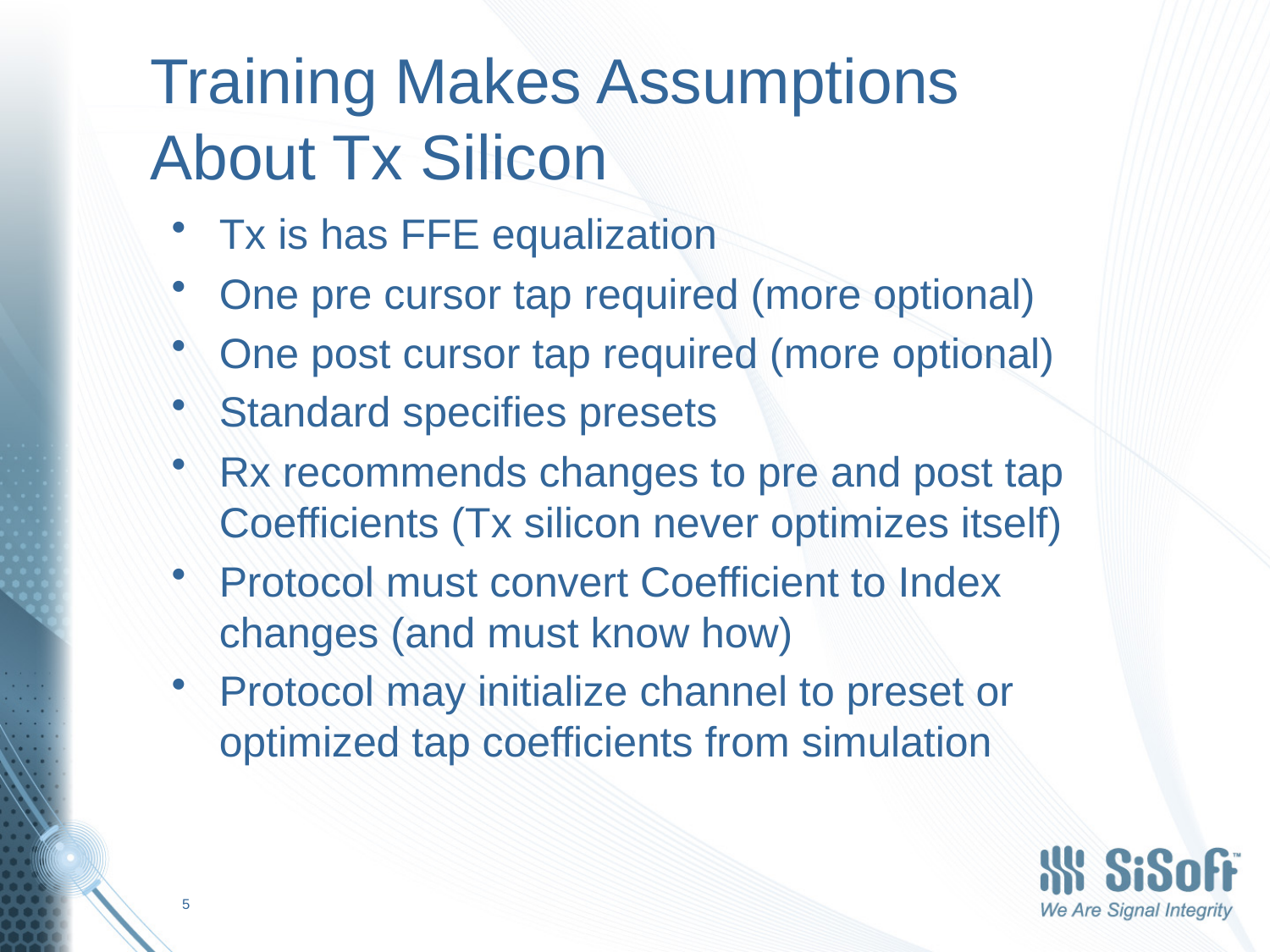

# Training Makes Assumptions About Tx Silicon
Tx is has FFE equalization
One pre cursor tap required (more optional)
One post cursor tap required (more optional)
Standard specifies presets
Rx recommends changes to pre and post tap Coefficients (Tx silicon never optimizes itself)
Protocol must convert Coefficient to Index changes (and must know how)
Protocol may initialize channel to preset or optimized tap coefficients from simulation
5